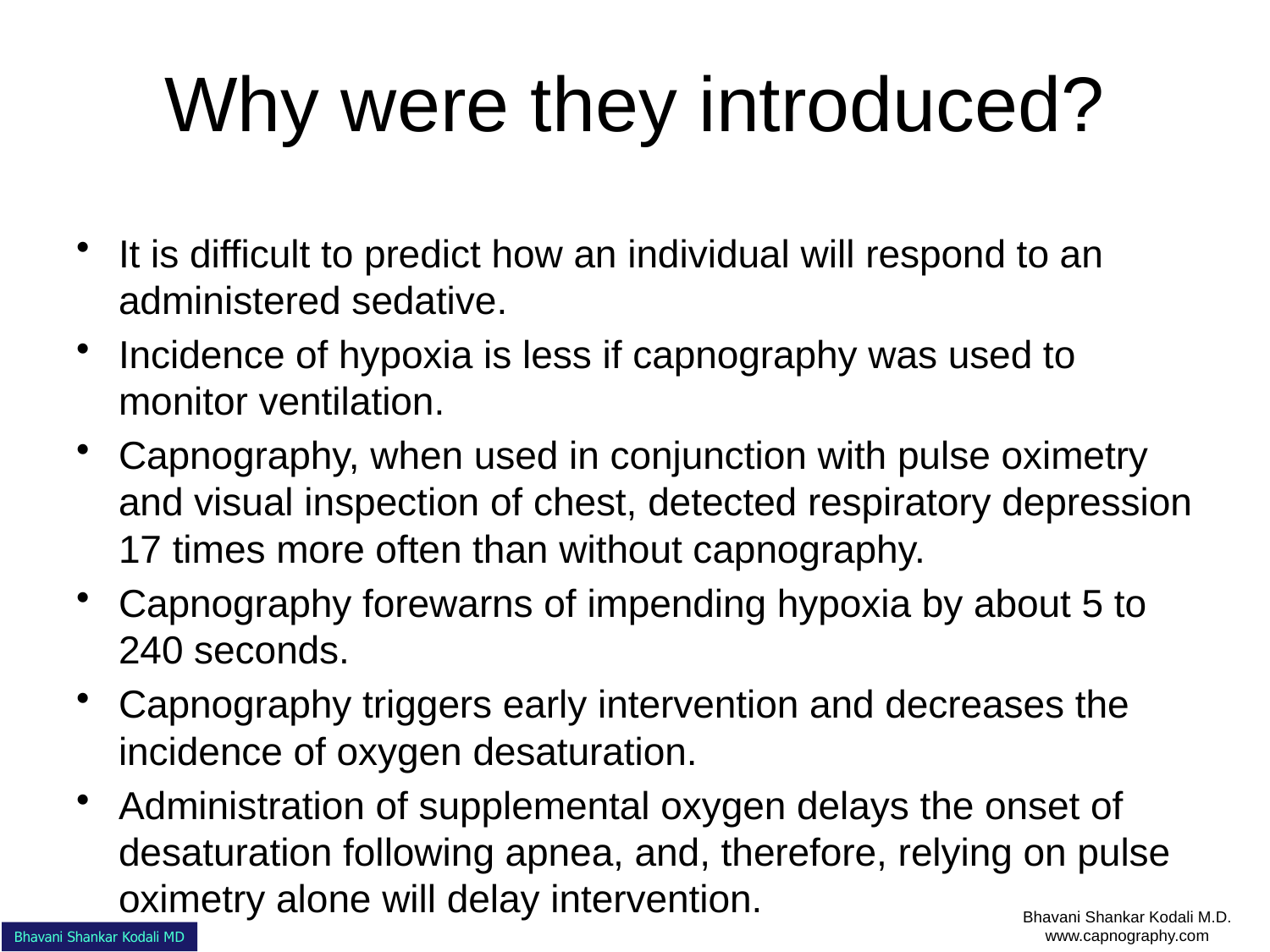

# Why were they introduced?
It is difficult to predict how an individual will respond to an administered sedative.
Incidence of hypoxia is less if capnography was used to monitor ventilation.
Capnography, when used in conjunction with pulse oximetry and visual inspection of chest, detected respiratory depression 17 times more often than without capnography.
Capnography forewarns of impending hypoxia by about 5 to 240 seconds.
Capnography triggers early intervention and decreases the incidence of oxygen desaturation.
Administration of supplemental oxygen delays the onset of desaturation following apnea, and, therefore, relying on pulse oximetry alone will delay intervention.

Bhavani Shankar Kodali M.D.
www.capnography.com
Bhavani Shankar Kodali MD